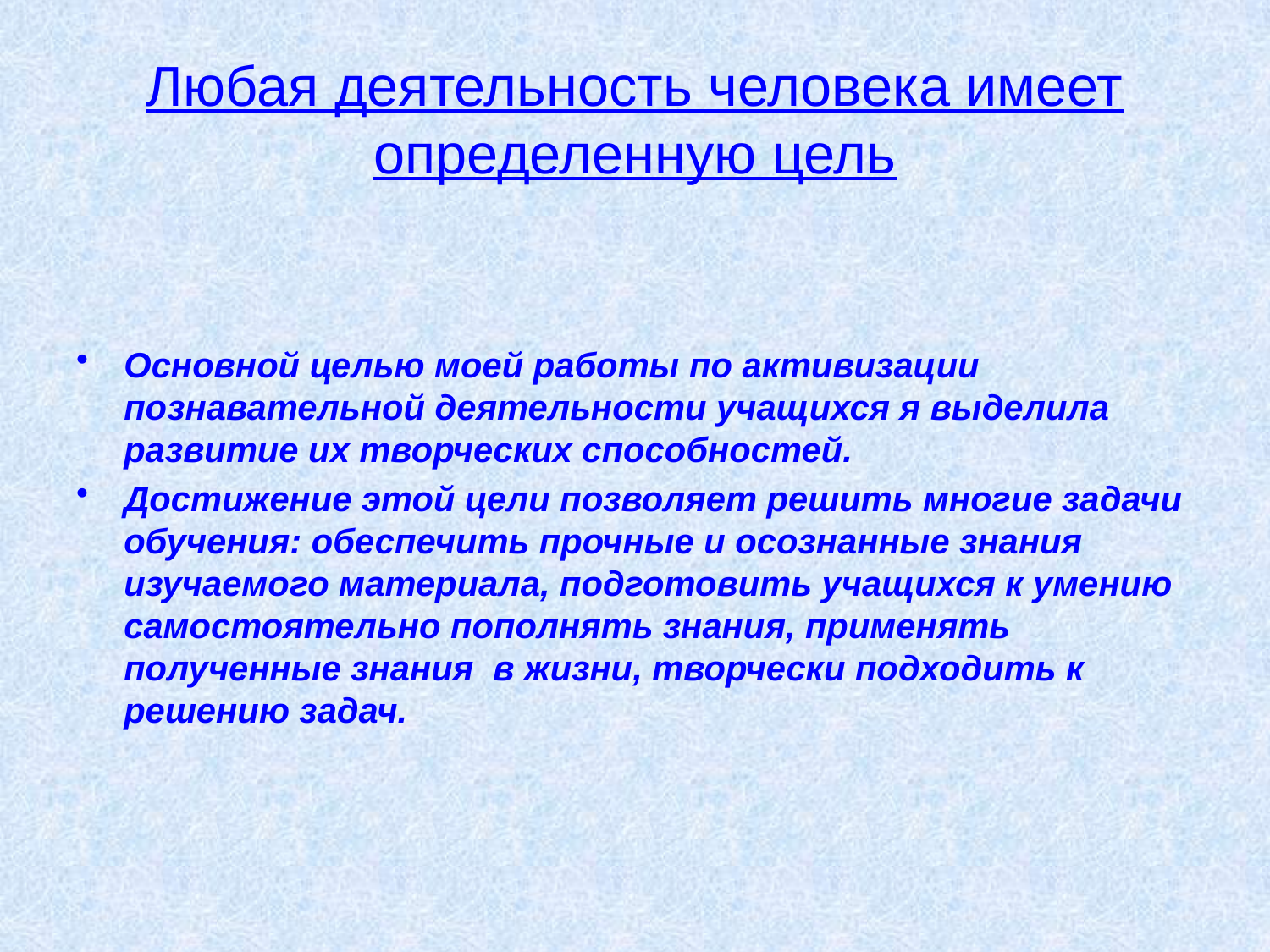

# Любая деятельность человека имеет определенную цель
Основной целью моей работы по активизации познавательной деятельности учащихся я выделила развитие их творческих способностей.
Достижение этой цели позволяет решить многие задачи обучения: обеспечить прочные и осознанные знания изучаемого материала, подготовить учащихся к умению самостоятельно пополнять знания, применять полученные знания  в жизни, творчески подходить к решению задач.